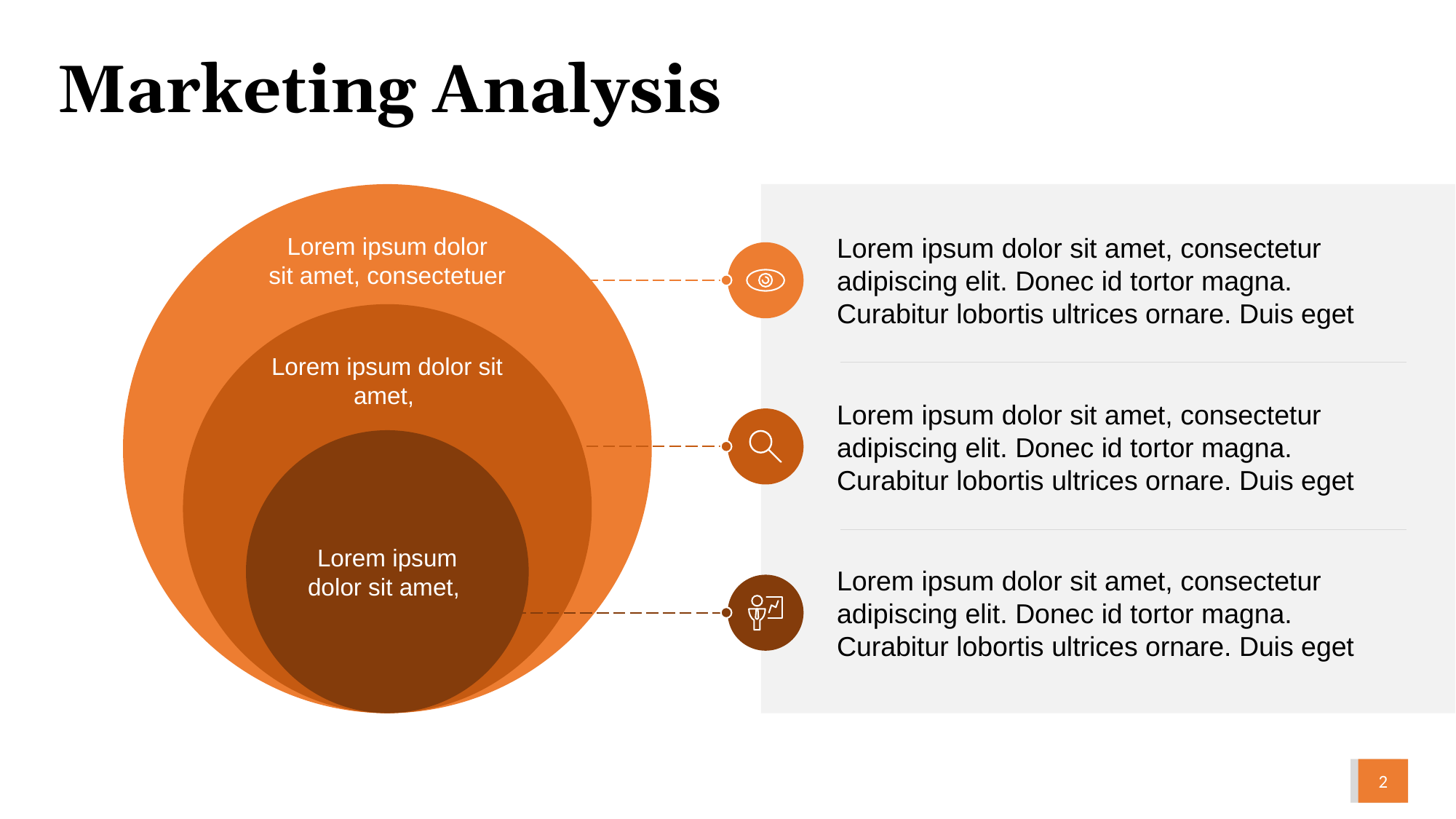

# Marketing Analysis

Lorem ipsum dolor
sit amet, consectetuer
Lorem ipsum dolor sit amet, consectetur adipiscing elit. Donec id tortor magna. Curabitur lobortis ultrices ornare. Duis eget

Lorem ipsum dolor sit amet,
Lorem ipsum dolor sit amet, consectetur adipiscing elit. Donec id tortor magna. Curabitur lobortis ultrices ornare. Duis eget

Lorem ipsum
dolor sit amet,
Lorem ipsum dolor sit amet, consectetur adipiscing elit. Donec id tortor magna. Curabitur lobortis ultrices ornare. Duis eget

2